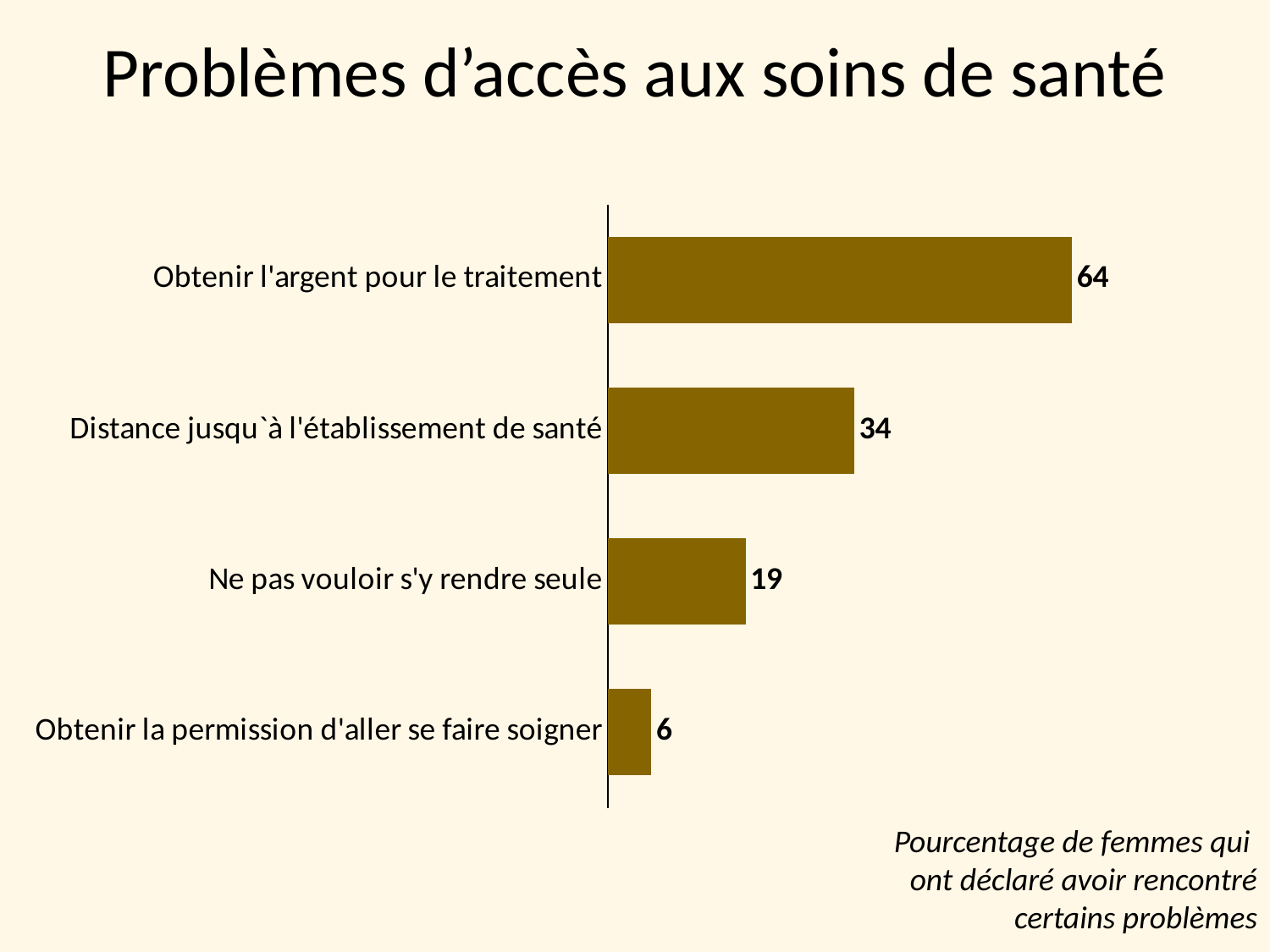

# Problèmes d’accès aux soins de santé

### Chart

| Category |  |
|---|---|
| Obtenir la permission d'aller se faire soigner | 6.0 |
| Ne pas vouloir s'y rendre seule | 19.0 |
| Distance jusqu`à l'établissement de santé | 34.0 |
| Obtenir l'argent pour le traitement | 64.0 |
Pourcentage de femmes qui
ont déclaré avoir rencontré certains problèmes